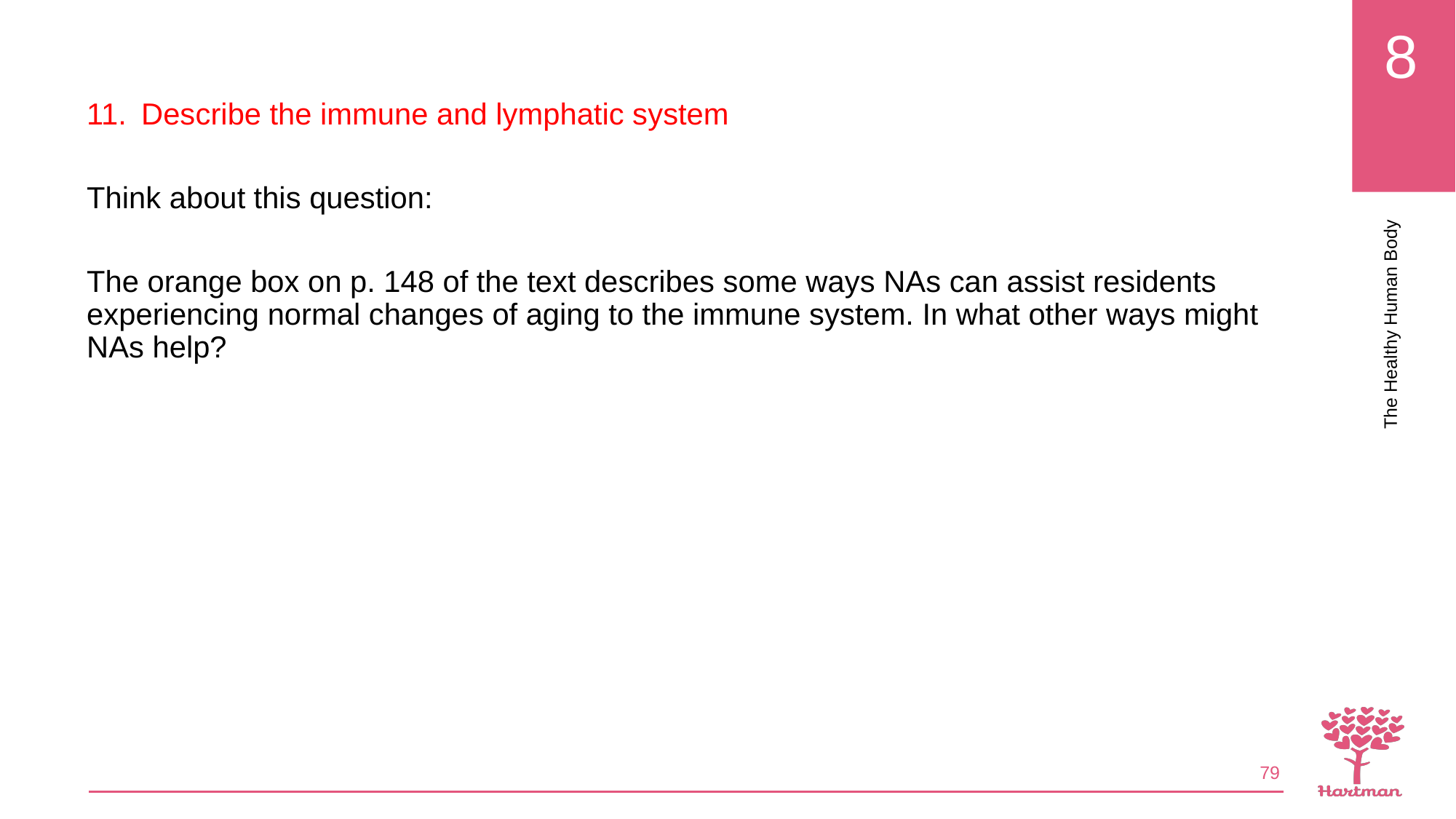

Describe the immune and lymphatic system

Think about this question:

The orange box on p. 148 of the text describes some ways NAs can assist residents experiencing normal changes of aging to the immune system. In what other ways might NAs help?

79